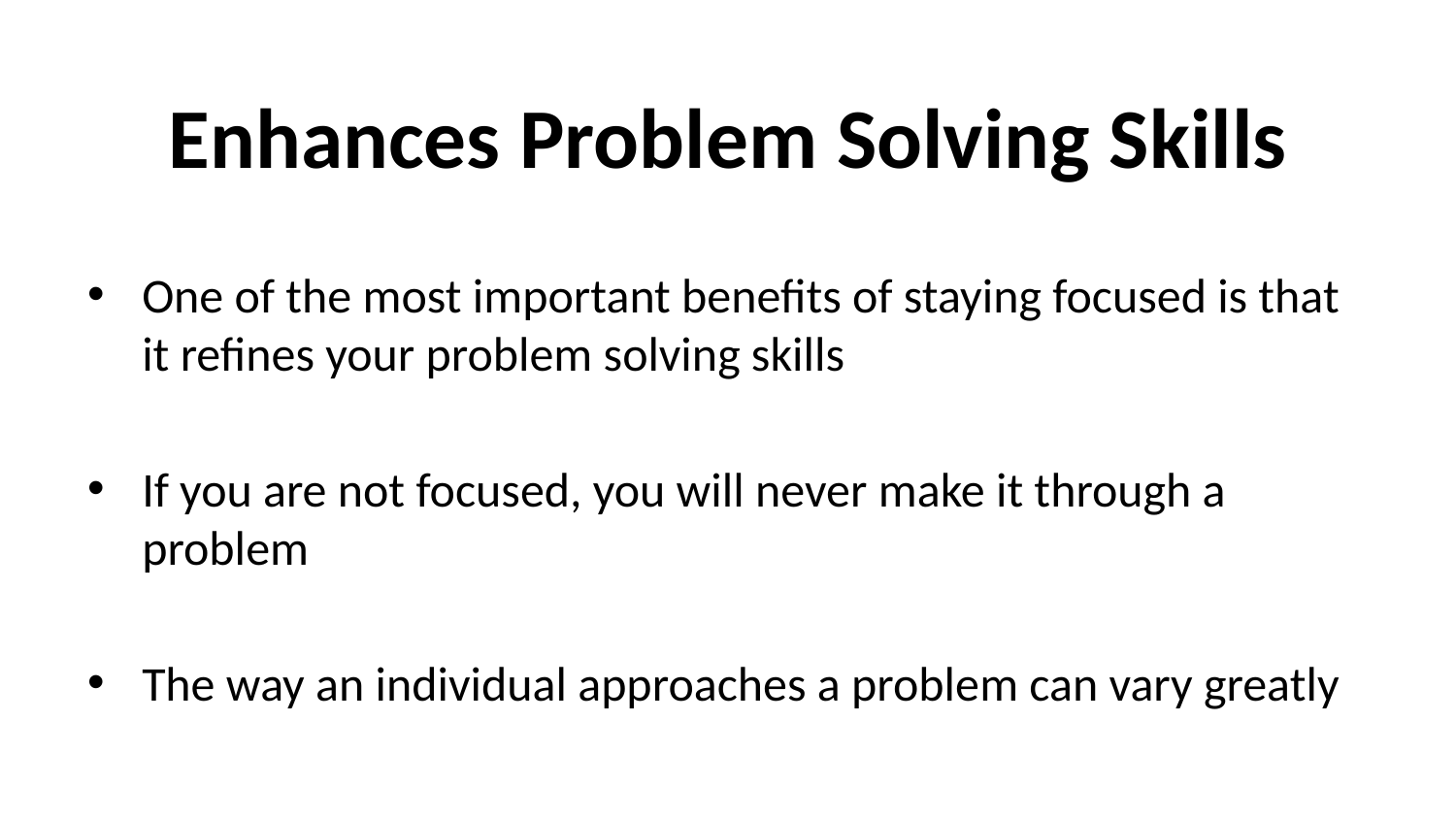

# Enhances Problem Solving Skills
One of the most important benefits of staying focused is that it refines your problem solving skills

If you are not focused, you will never make it through a problem

The way an individual approaches a problem can vary greatly